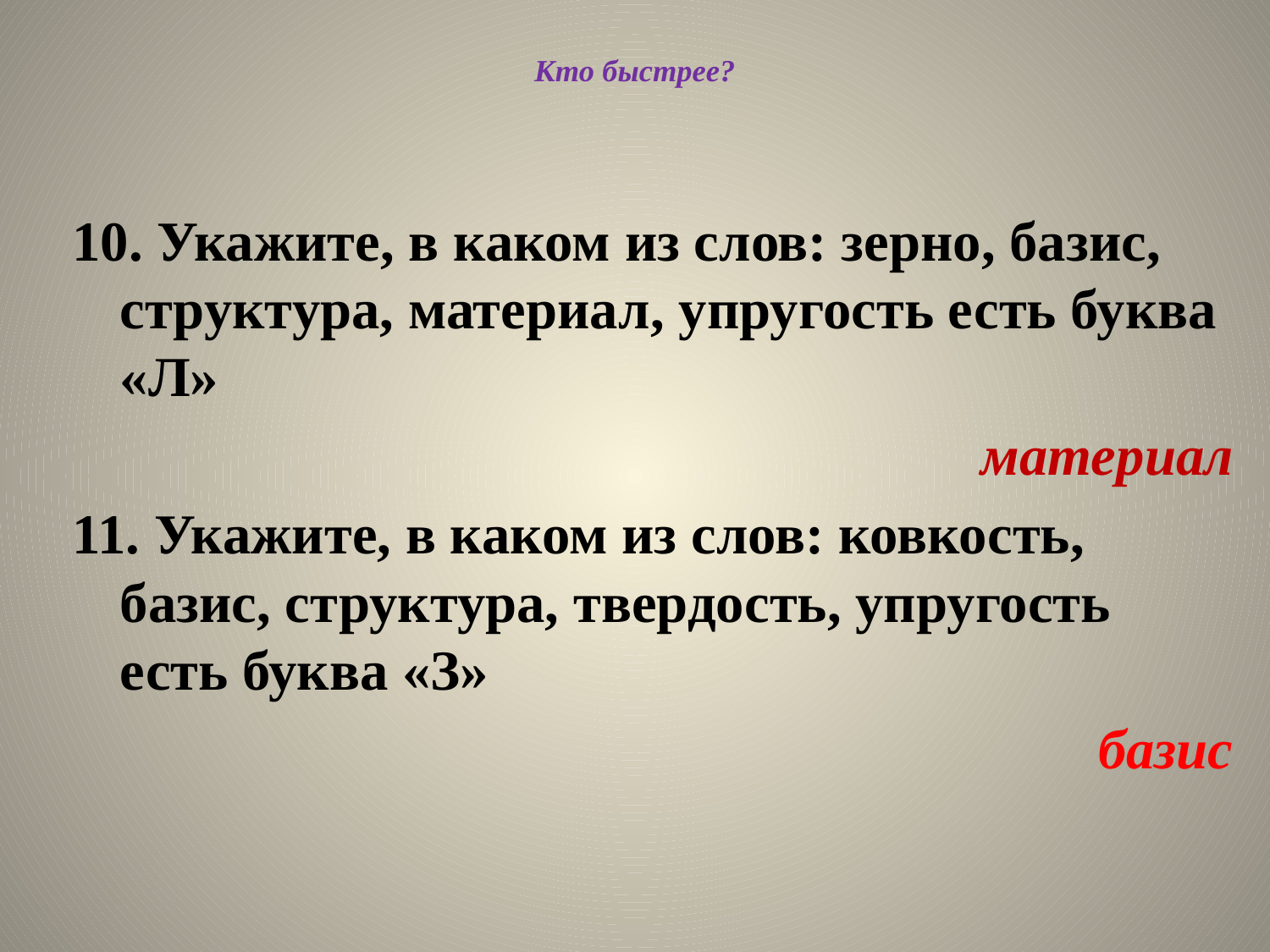

# Кто быстрее?
10. Укажите, в каком из слов: зерно, базис, структура, материал, упругость есть буква «Л»
материал
11. Укажите, в каком из слов: ковкость, базис, структура, твердость, упругость есть буква «З»
базис